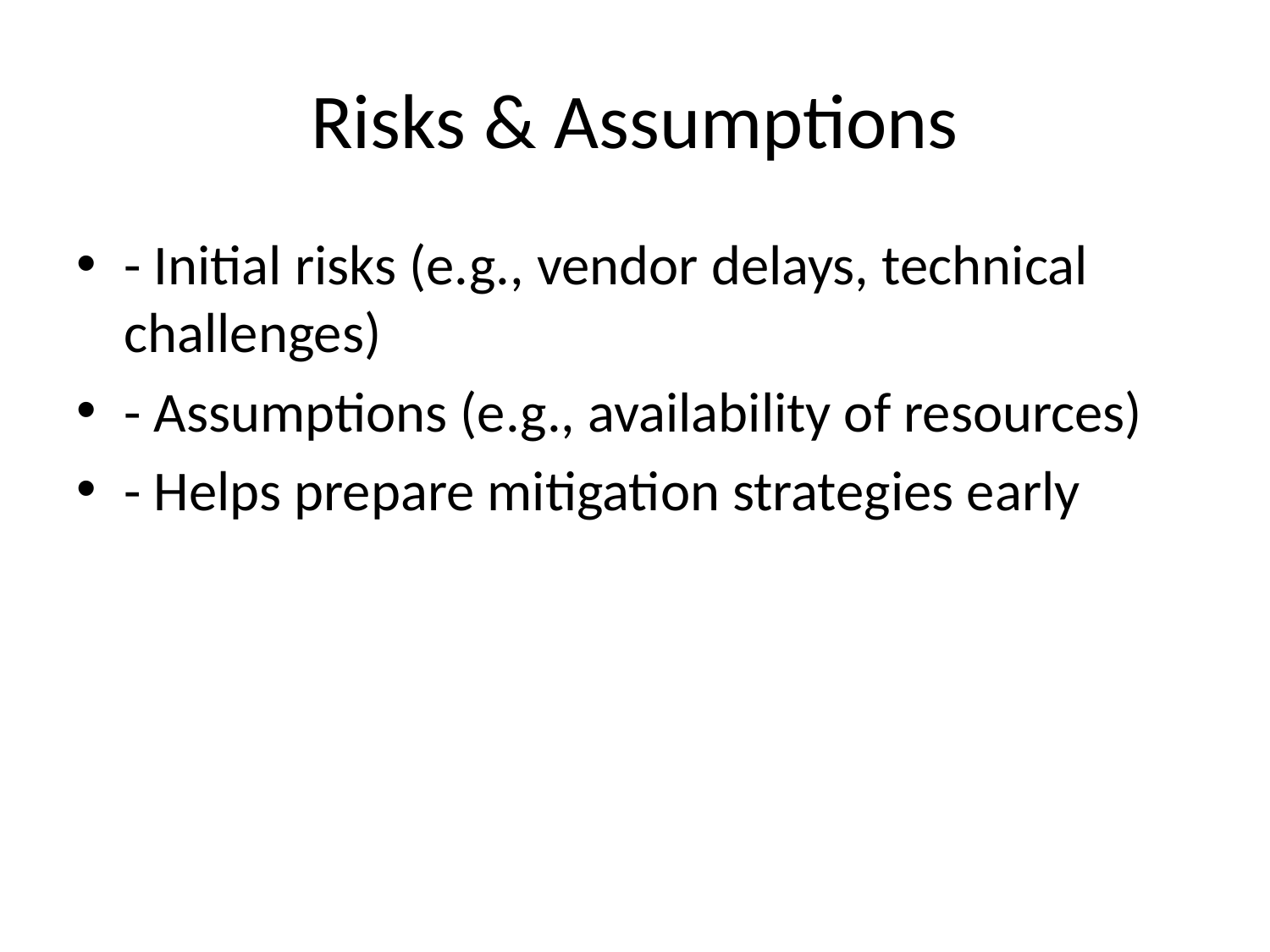

# Risks & Assumptions
- Initial risks (e.g., vendor delays, technical challenges)
- Assumptions (e.g., availability of resources)
- Helps prepare mitigation strategies early